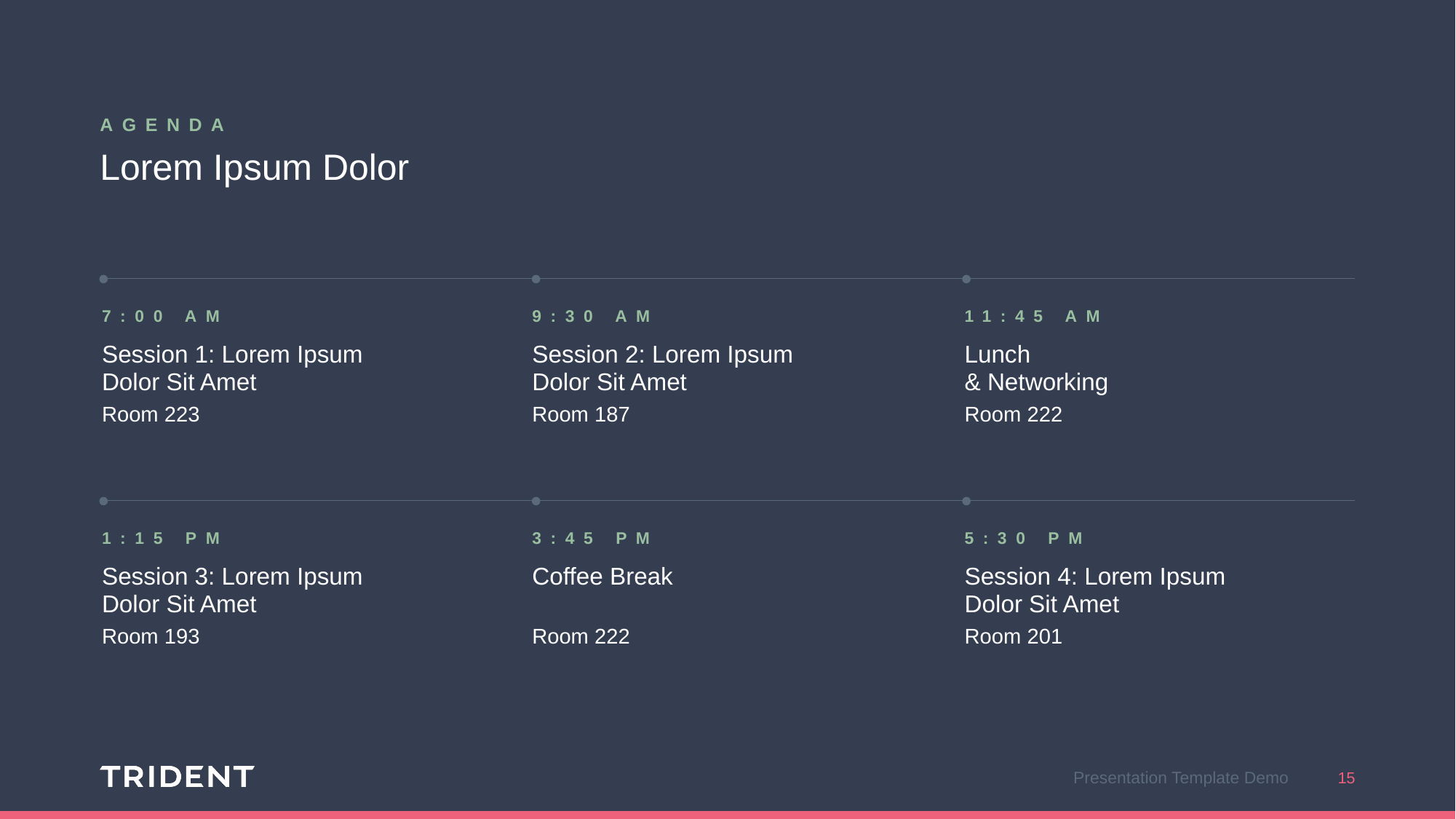

AGENDA
# Lorem Ipsum Dolor
7:00 AM
9:30 AM
11:45 AM
Session 1: Lorem Ipsum Dolor Sit Amet
Session 2: Lorem Ipsum Dolor Sit Amet
Lunch
& Networking
Room 223
Room 187
Room 222
1:15 PM
3:45 PM
5:30 PM
Session 3: Lorem Ipsum Dolor Sit Amet
Coffee Break
Session 4: Lorem Ipsum Dolor Sit Amet
Room 193
Room 222
Room 201
15
Presentation Template Demo